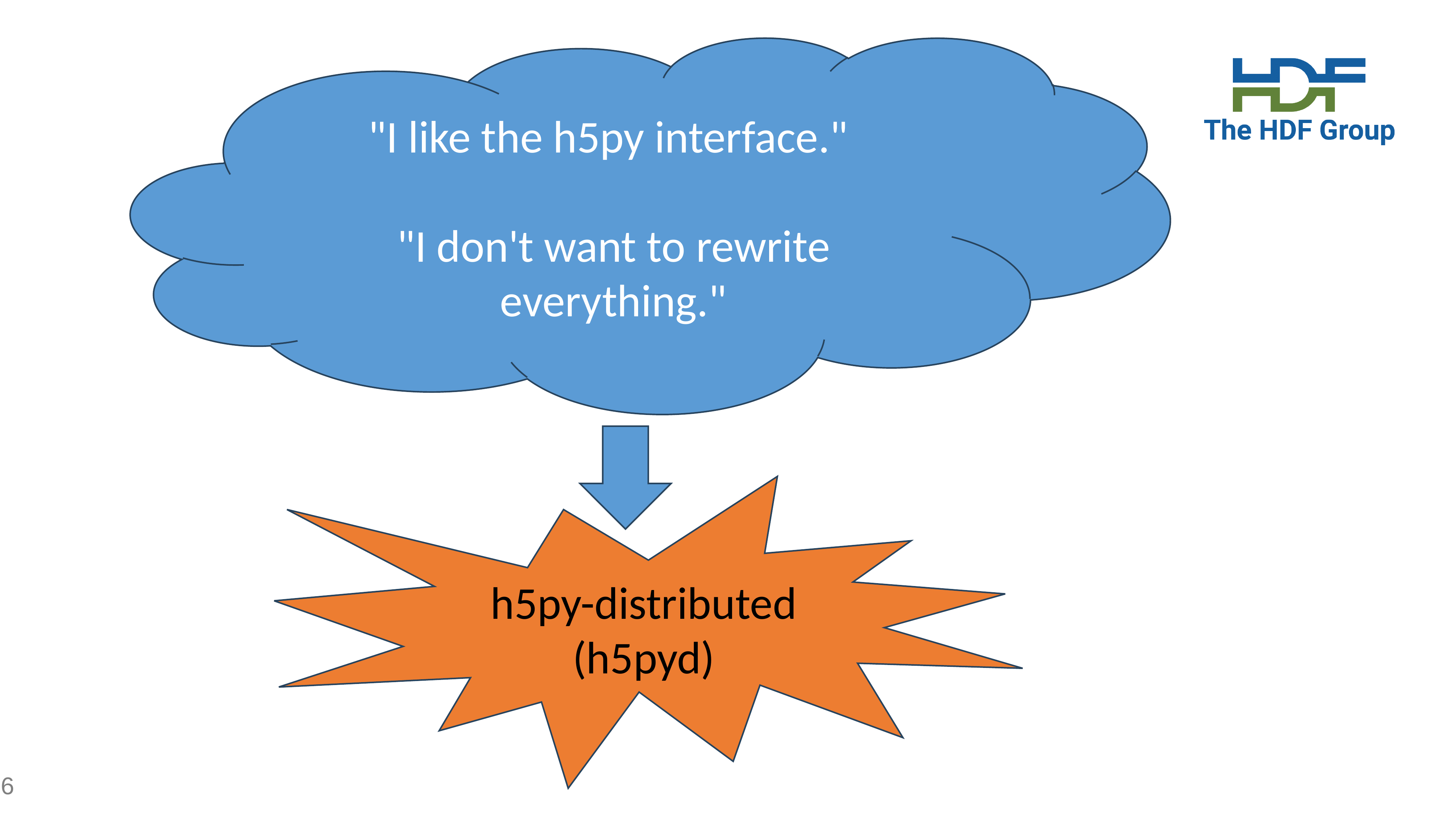

"I like the h5py interface."

"I don't want to rewrite everything."

h5py-distributed
(h5pyd)